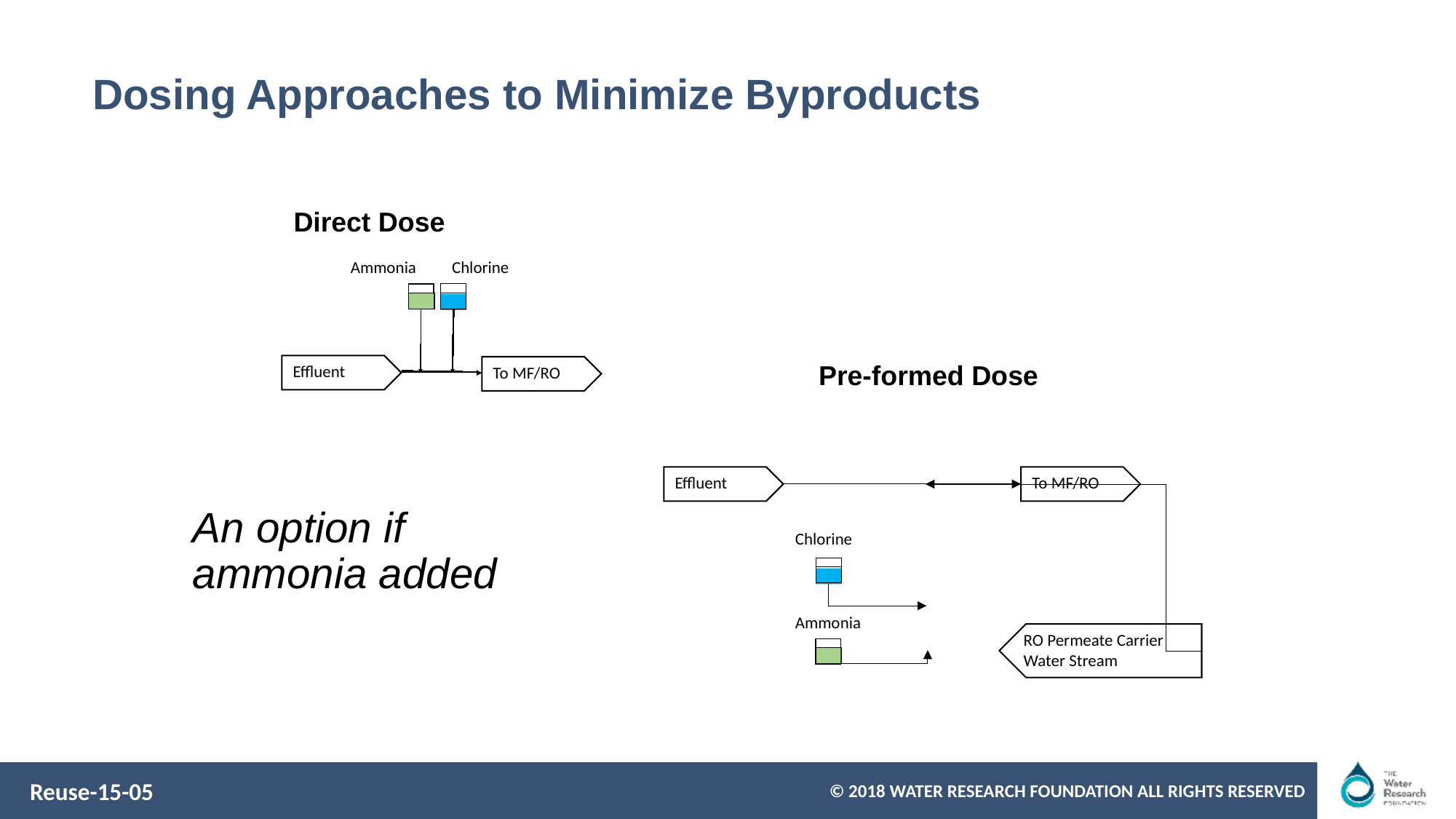

# Dosing Approaches to Minimize Byproducts
Direct Dose
Ammonia
Chlorine

Effluent
To MF/RO

Pre-formed Dose
Effluent
To MF/RO
Chlorine

Ammonia
RO Permeate Carrier Water Stream

An option if ammonia added